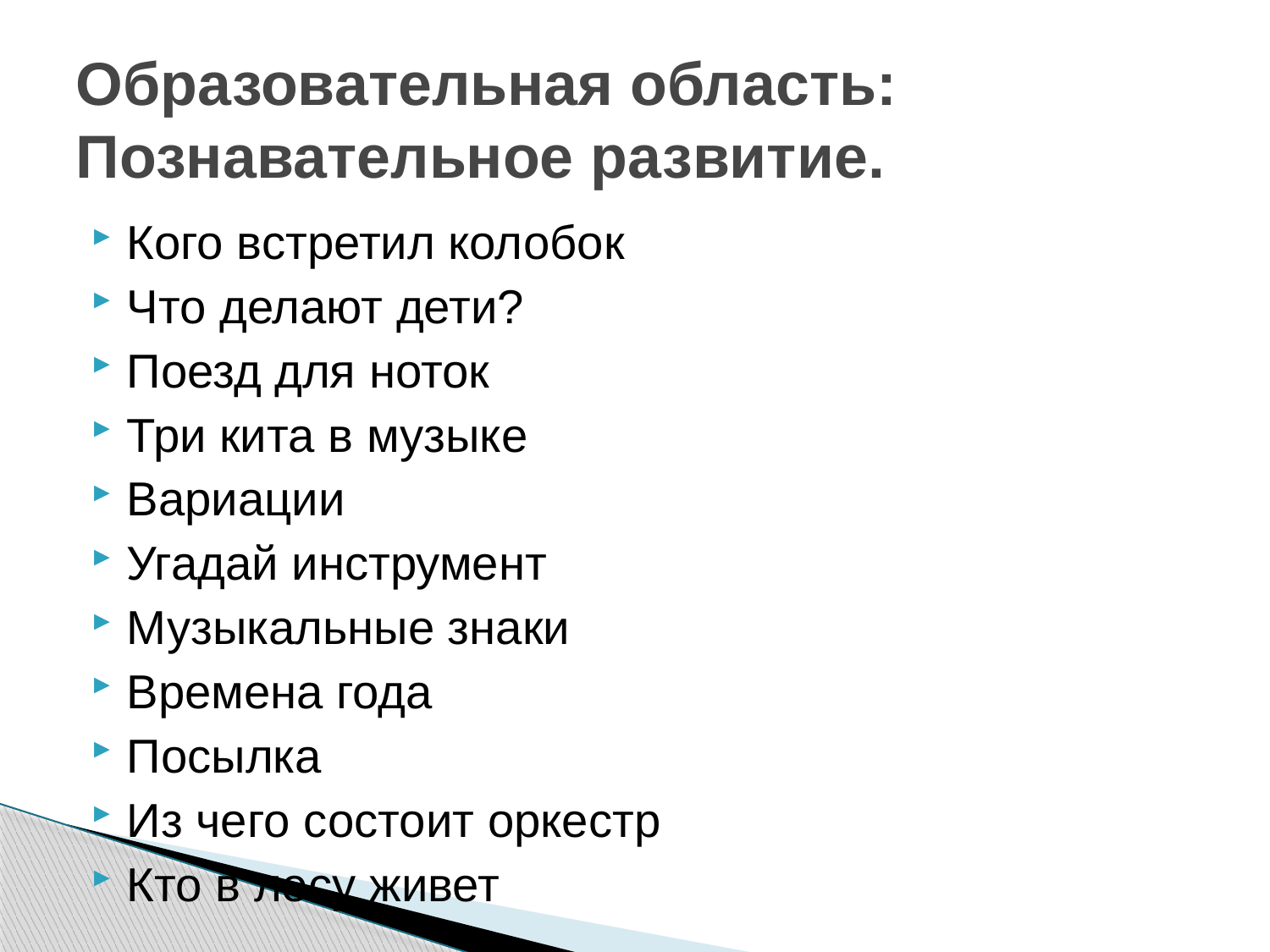

# Образовательная область: Познавательное развитие.
Кого встретил колобок
Что делают дети?
Поезд для ноток
Три кита в музыке
Вариации
Угадай инструмент
Музыкальные знаки
Времена года
Посылка
Из чего состоит оркестр
Кто в лесу живет